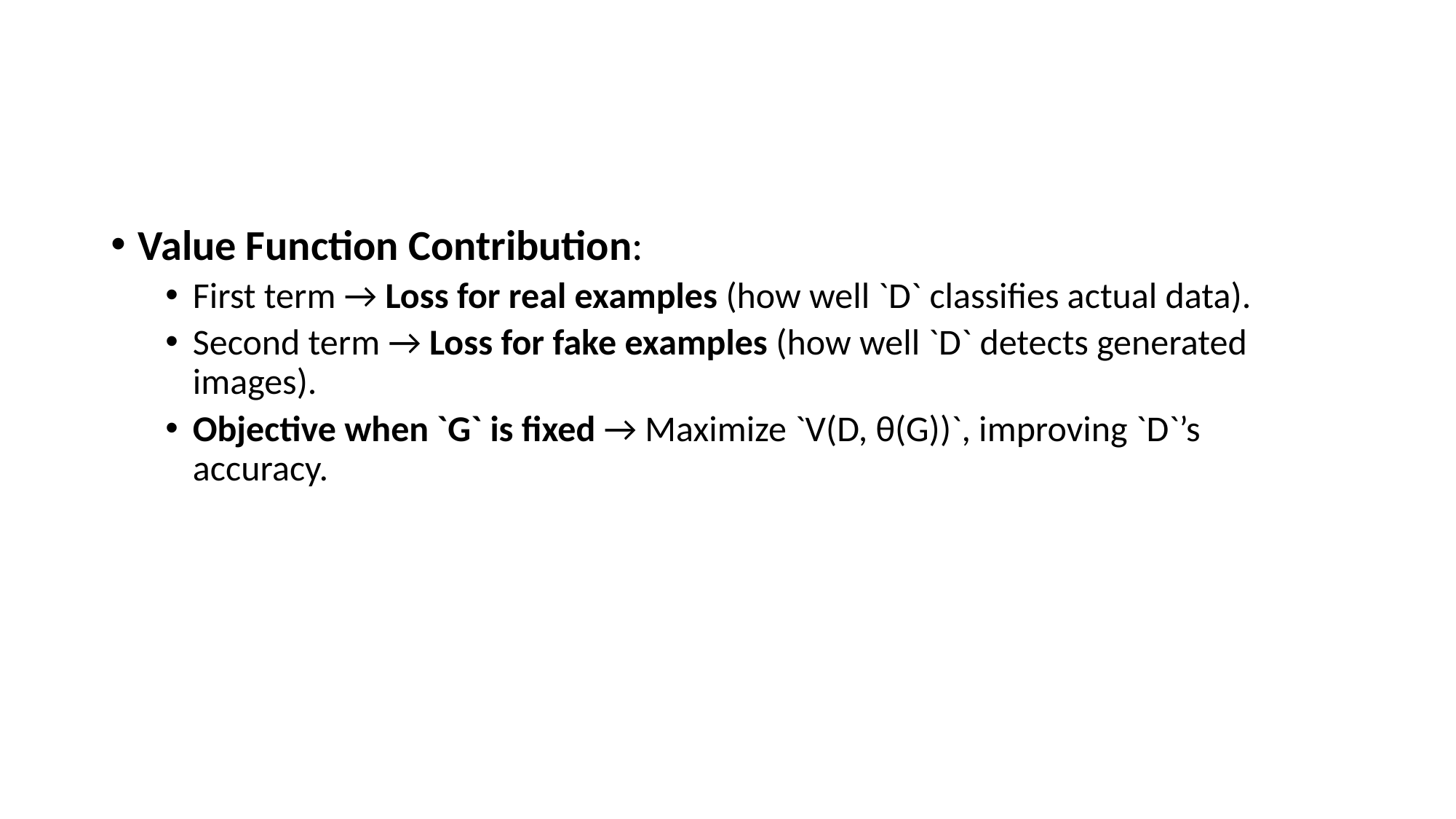

#
Value Function Contribution:
First term → Loss for real examples (how well `D` classifies actual data).
Second term → Loss for fake examples (how well `D` detects generated images).
Objective when `G` is fixed → Maximize `V(D, θ(G))`, improving `D`’s accuracy.